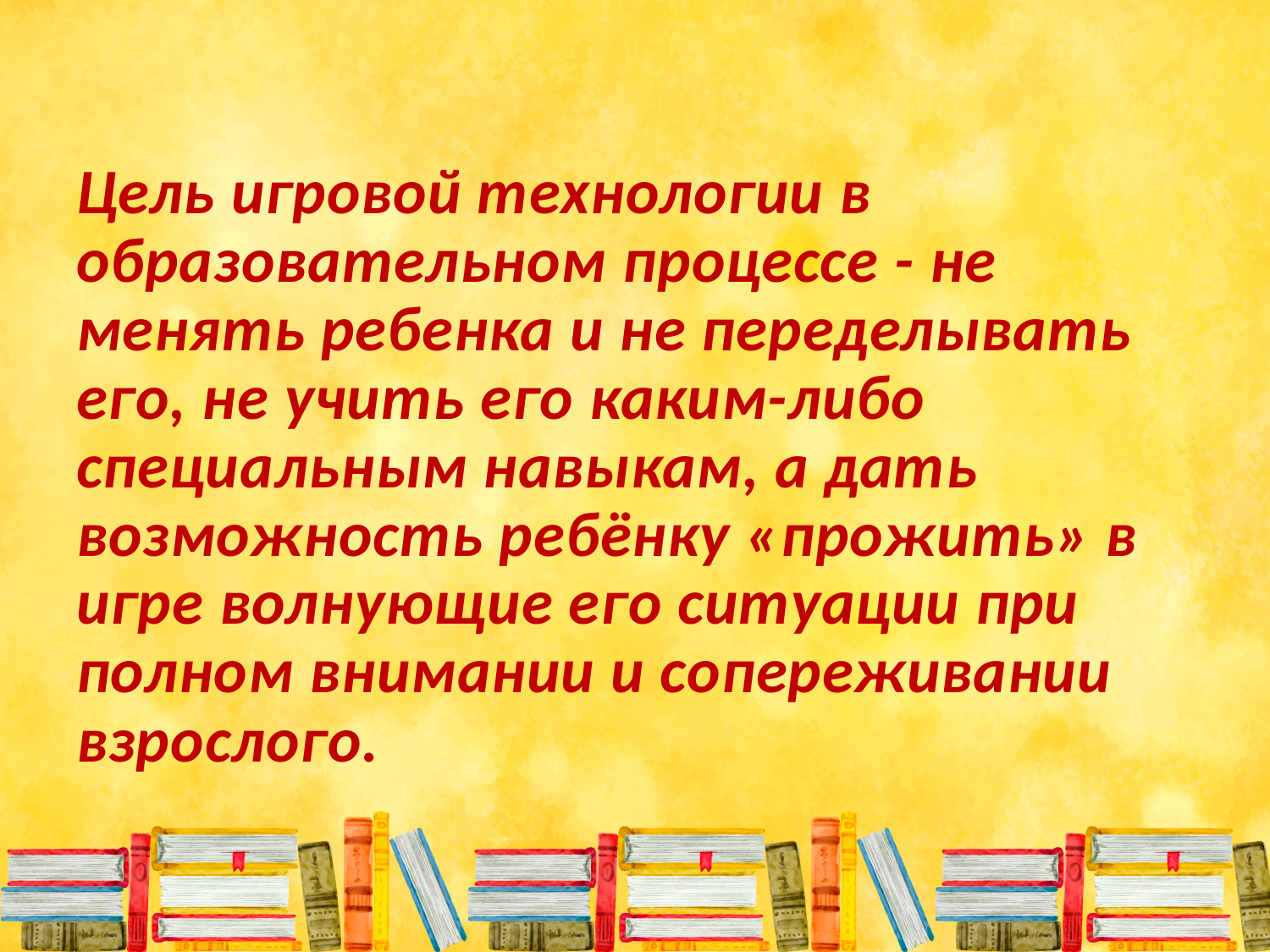

# Цель игровой технологии в образовательном процессе - не менять ребенка и не переделывать его, не учить его каким-либо специальным навыкам, а дать возможность ребёнку «прожить» в игре волнующие его ситуации при полном внимании и сопереживании взрослого.